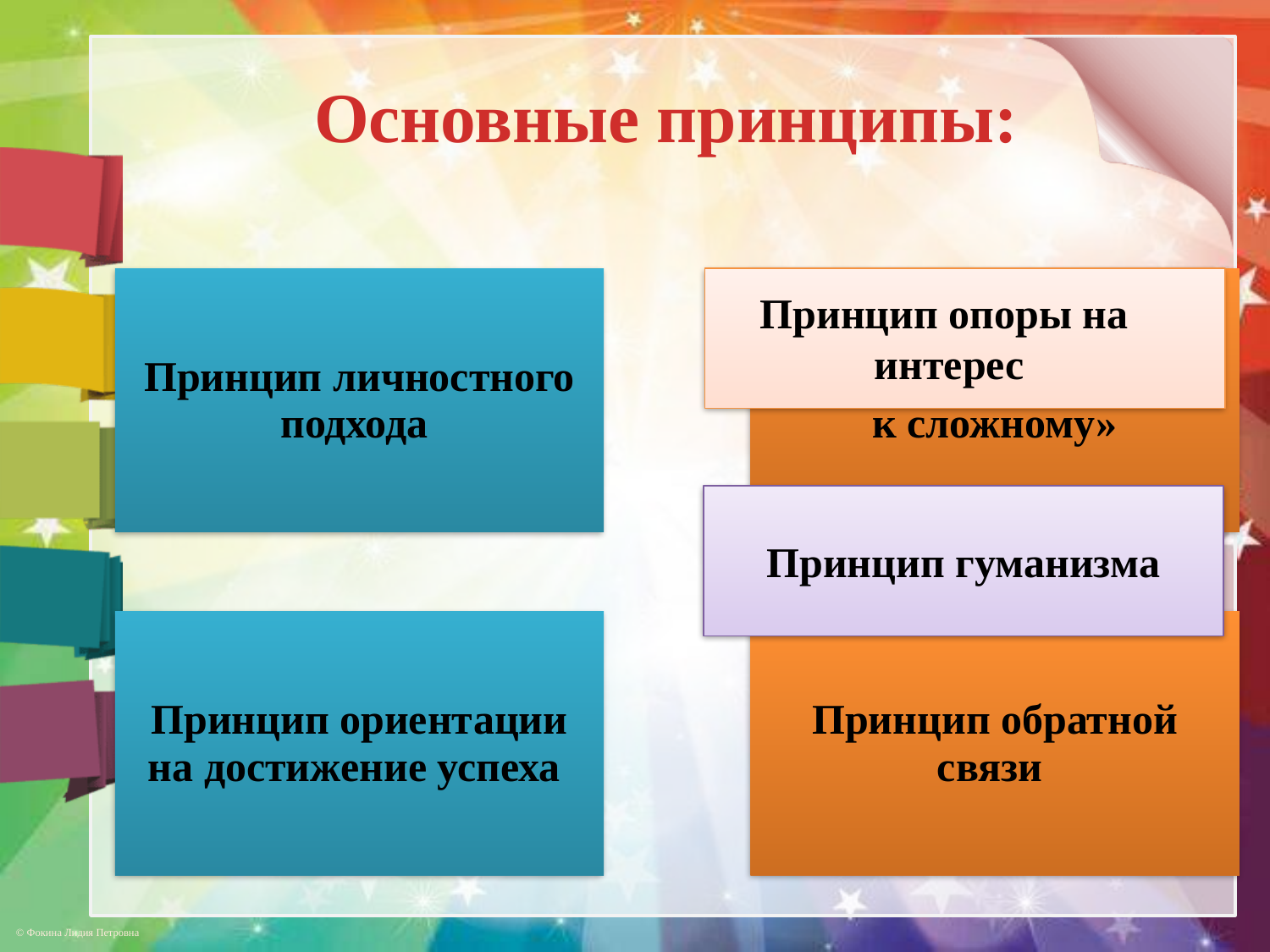

# Основные принципы:
Принцип личностного подхода
Принцип «от простого к сложному»
Принцип ориентации на достижение успеха
Принцип обратной связи

Принцип опоры на
интерес
Принцип гуманизма